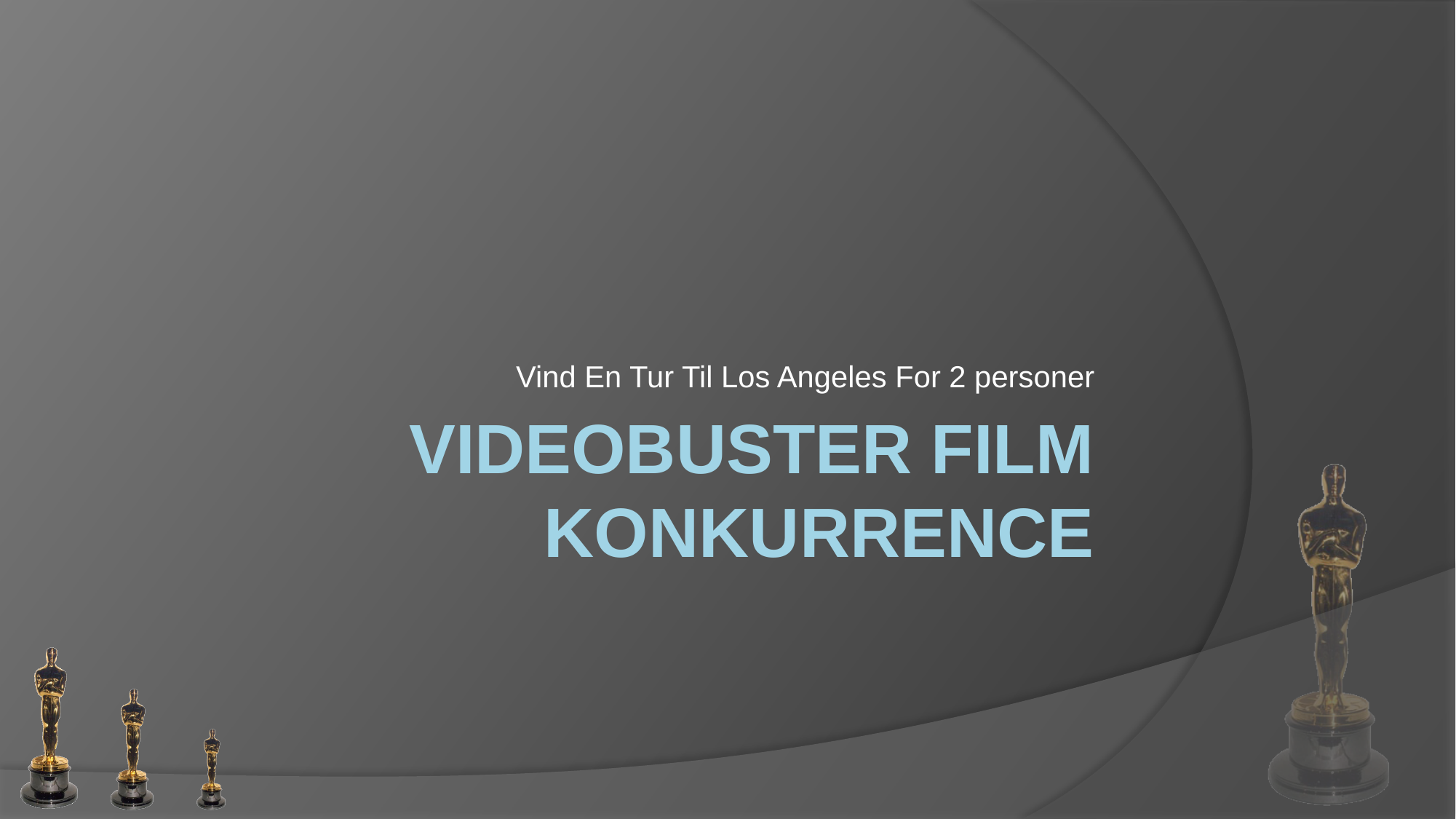

Vind En Tur Til Los Angeles For 2 personer
# Videobuster Film Konkurrence